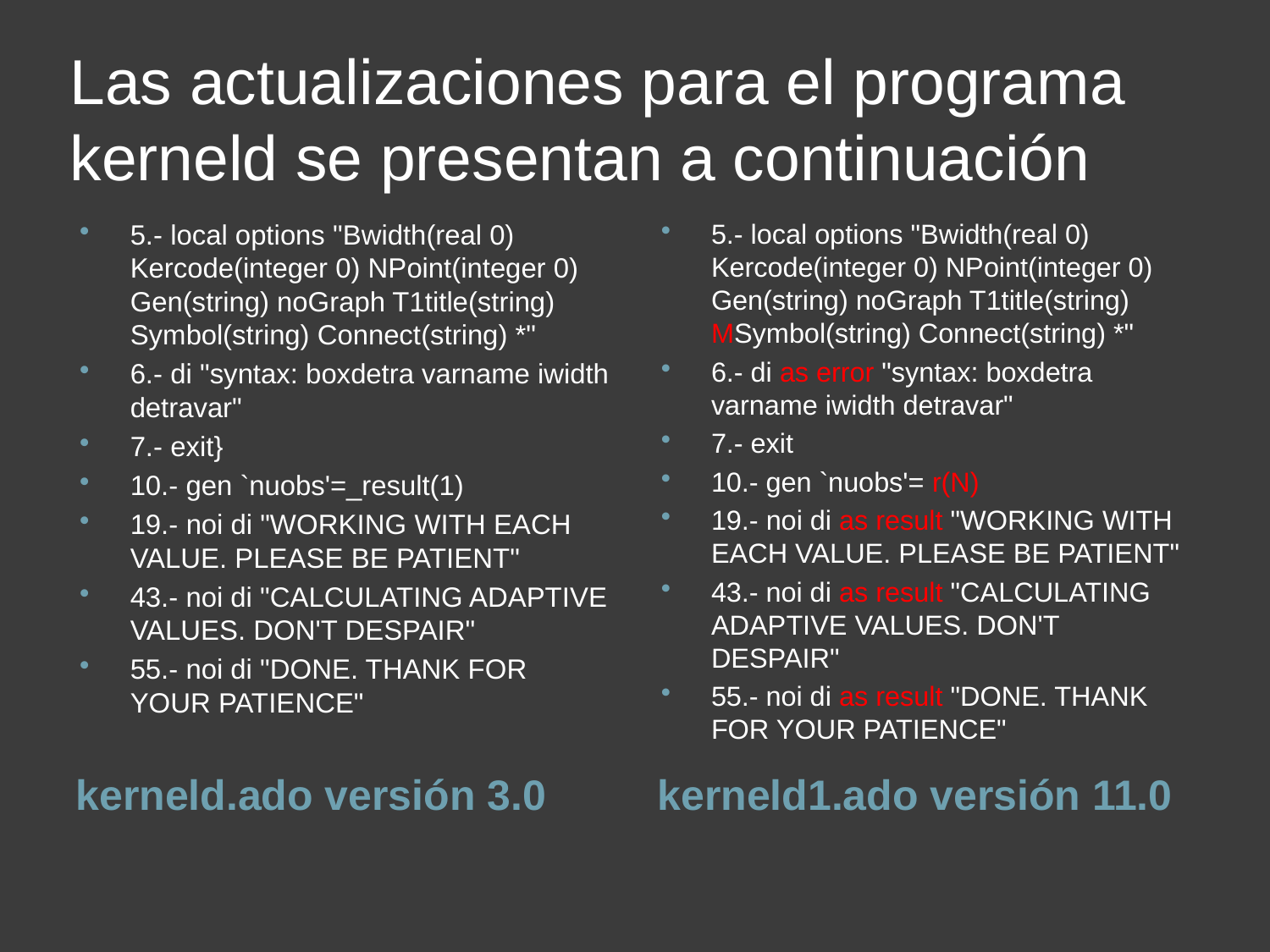

# Las actualizaciones para el programa kerneld se presentan a continuación
5.- local options "Bwidth(real 0) Kercode(integer 0) NPoint(integer 0) Gen(string) noGraph T1title(string) Symbol(string) Connect(string) *"
6.- di "syntax: boxdetra varname iwidth detravar"
7.- exit}
10.- gen `nuobs'=_result(1)
19.- noi di "WORKING WITH EACH VALUE. PLEASE BE PATIENT"
43.- noi di "CALCULATING ADAPTIVE VALUES. DON'T DESPAIR"
55.- noi di "DONE. THANK FOR YOUR PATIENCE"
5.- local options "Bwidth(real 0) Kercode(integer 0) NPoint(integer 0) Gen(string) noGraph T1title(string) MSymbol(string) Connect(string) *"
6.- di as error "syntax: boxdetra varname iwidth detravar"
7.- exit
10.- gen `nuobs'= r(N)
19.- noi di as result "WORKING WITH EACH VALUE. PLEASE BE PATIENT"
43.- noi di as result "CALCULATING ADAPTIVE VALUES. DON'T DESPAIR"
55.- noi di as result "DONE. THANK FOR YOUR PATIENCE"
kerneld.ado versión 3.0
kerneld1.ado versión 11.0